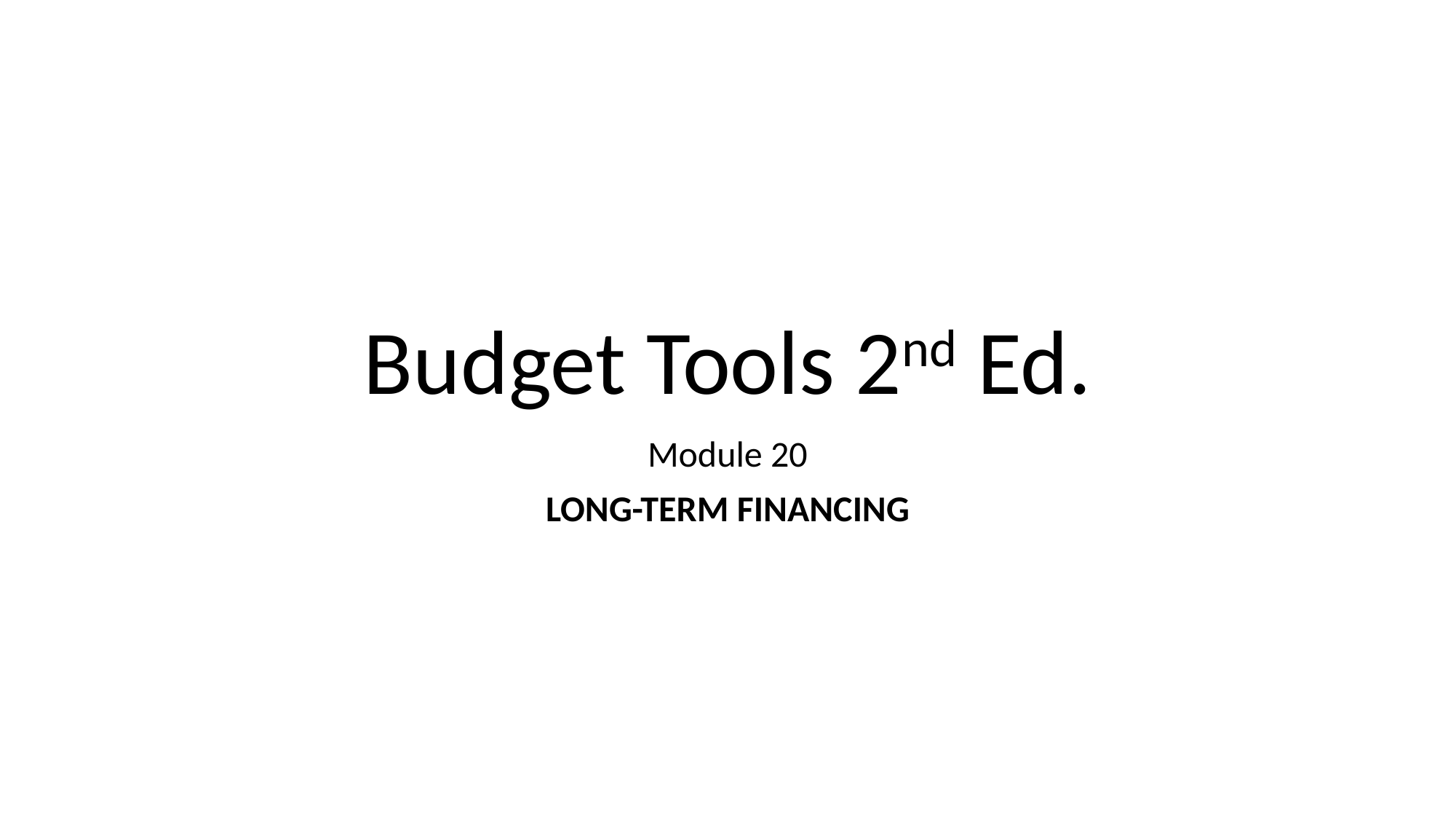

# Budget Tools 2nd Ed.
Module 20
Long-Term Financing